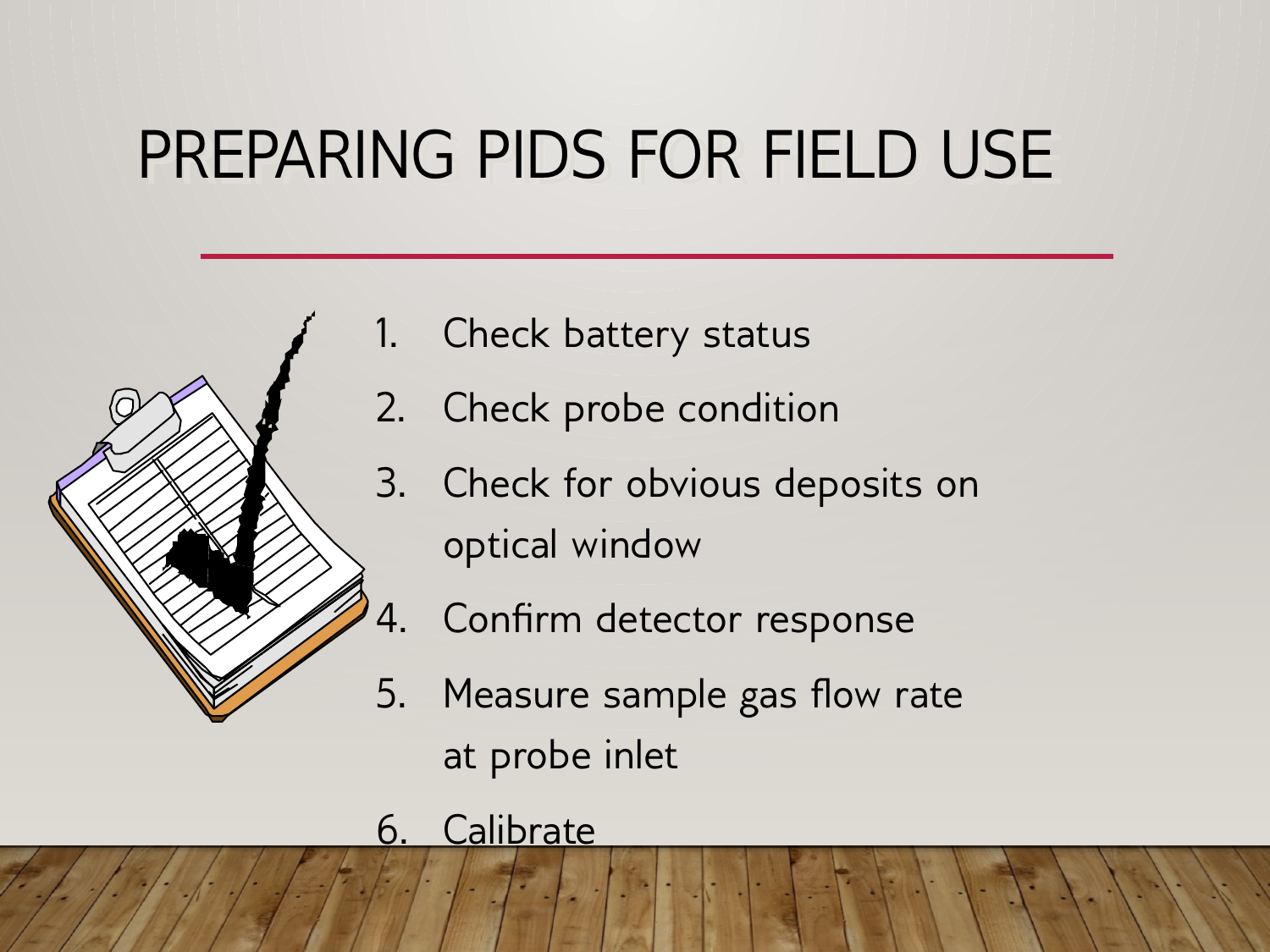

# Preparing PIDs for Field Use
1.	 Check battery status
2.	 Check probe condition
3.	 Check for obvious deposits on
 optical window
4.	 Confirm detector response
5.	 Measure sample gas flow rate
 at probe inlet
6.	 Calibrate